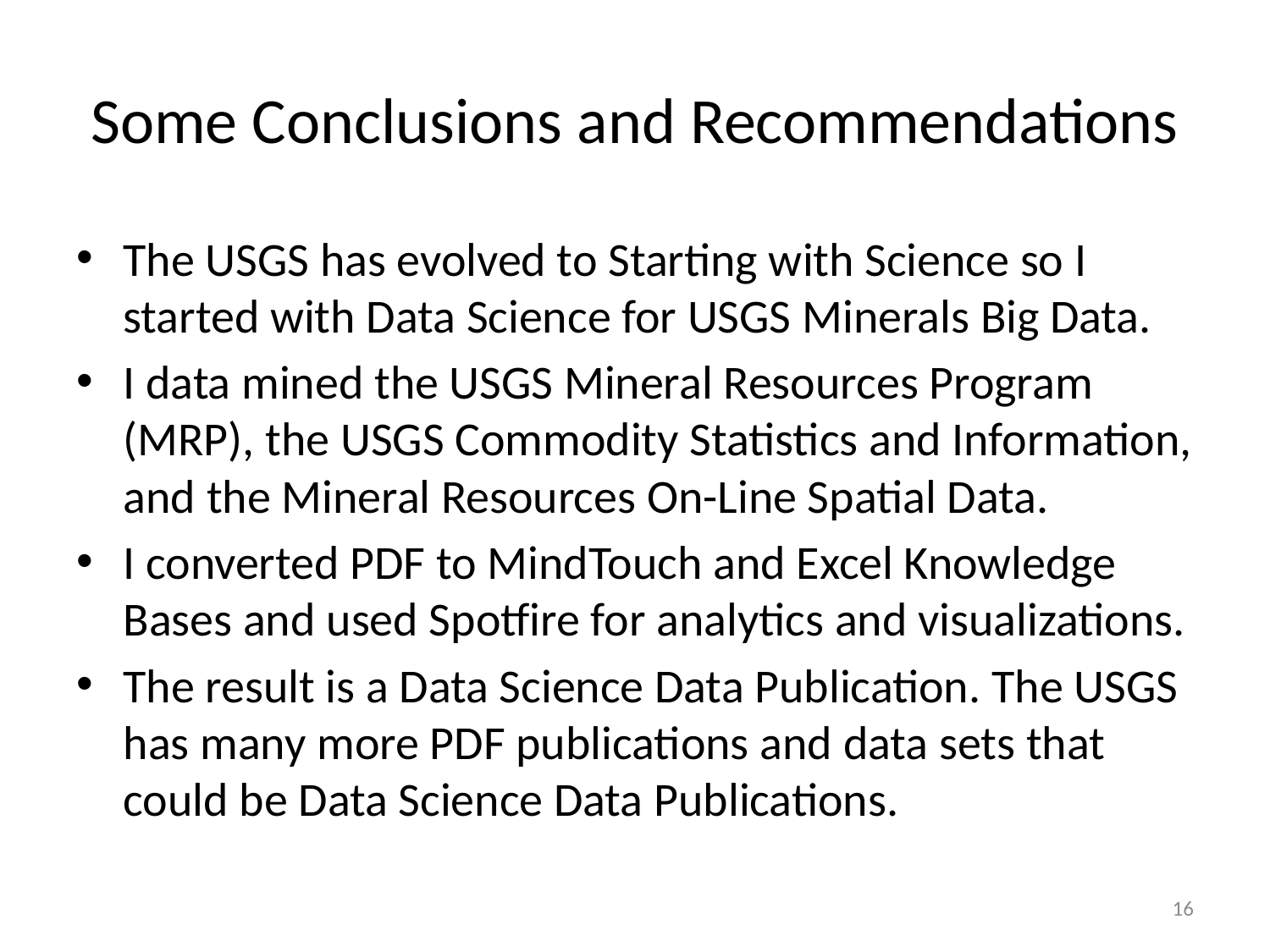

# Some Conclusions and Recommendations
The USGS has evolved to Starting with Science so I started with Data Science for USGS Minerals Big Data.
I data mined the USGS Mineral Resources Program (MRP), the USGS Commodity Statistics and Information, and the Mineral Resources On-Line Spatial Data.
I converted PDF to MindTouch and Excel Knowledge Bases and used Spotfire for analytics and visualizations.
The result is a Data Science Data Publication. The USGS has many more PDF publications and data sets that could be Data Science Data Publications.

16